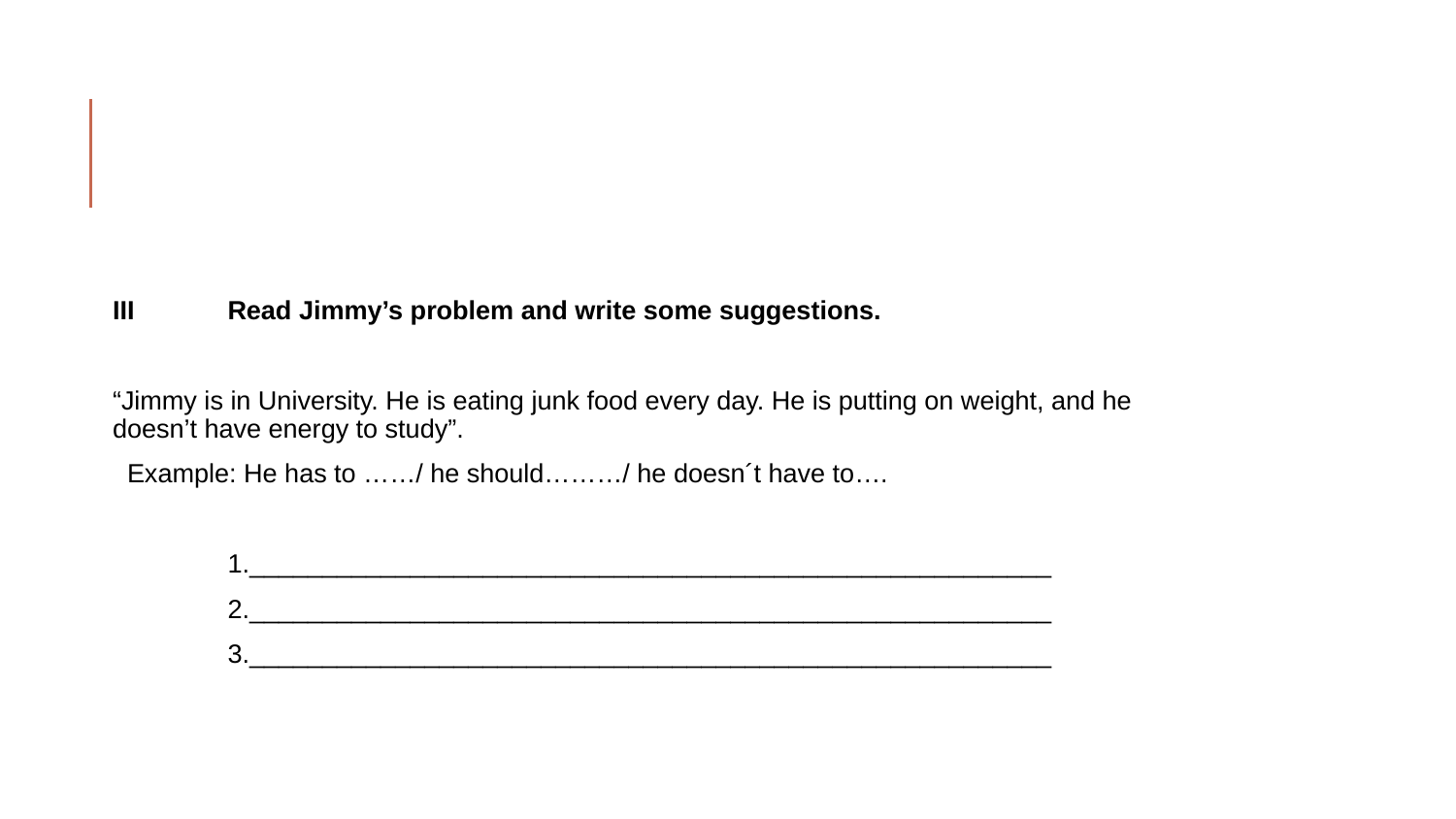

#

III	Read Jimmy’s problem and write some suggestions.

“Jimmy is in University. He is eating junk food every day. He is putting on weight, and he     doesn’t have energy to study”.
  Example: He has to ……/ he should………/ he doesn´t have to….

	1._______________________________________________________
	2._______________________________________________________
	3._______________________________________________________